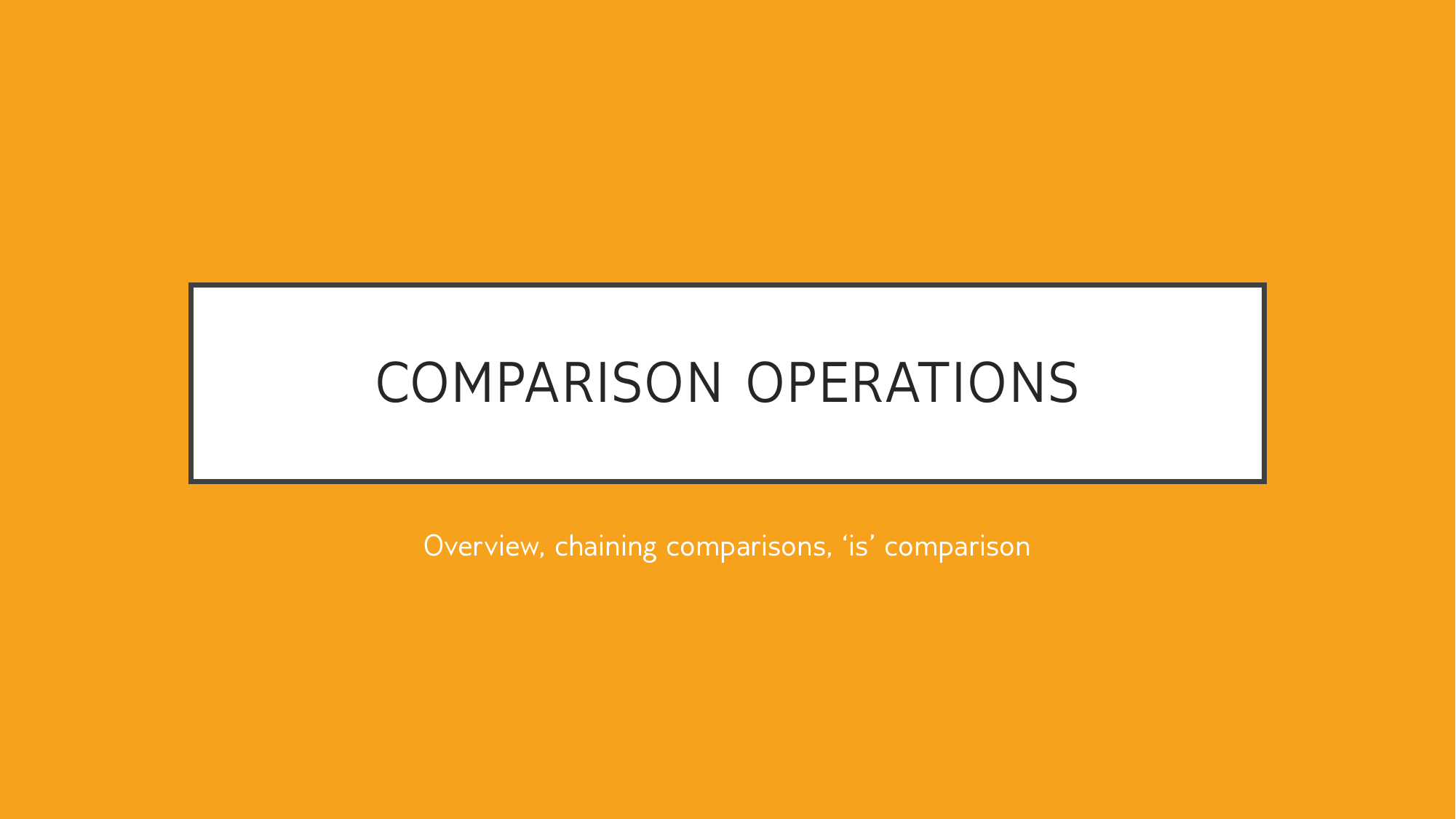

# Comparison Operations
Overview, chaining comparisons, ‘is’ comparison